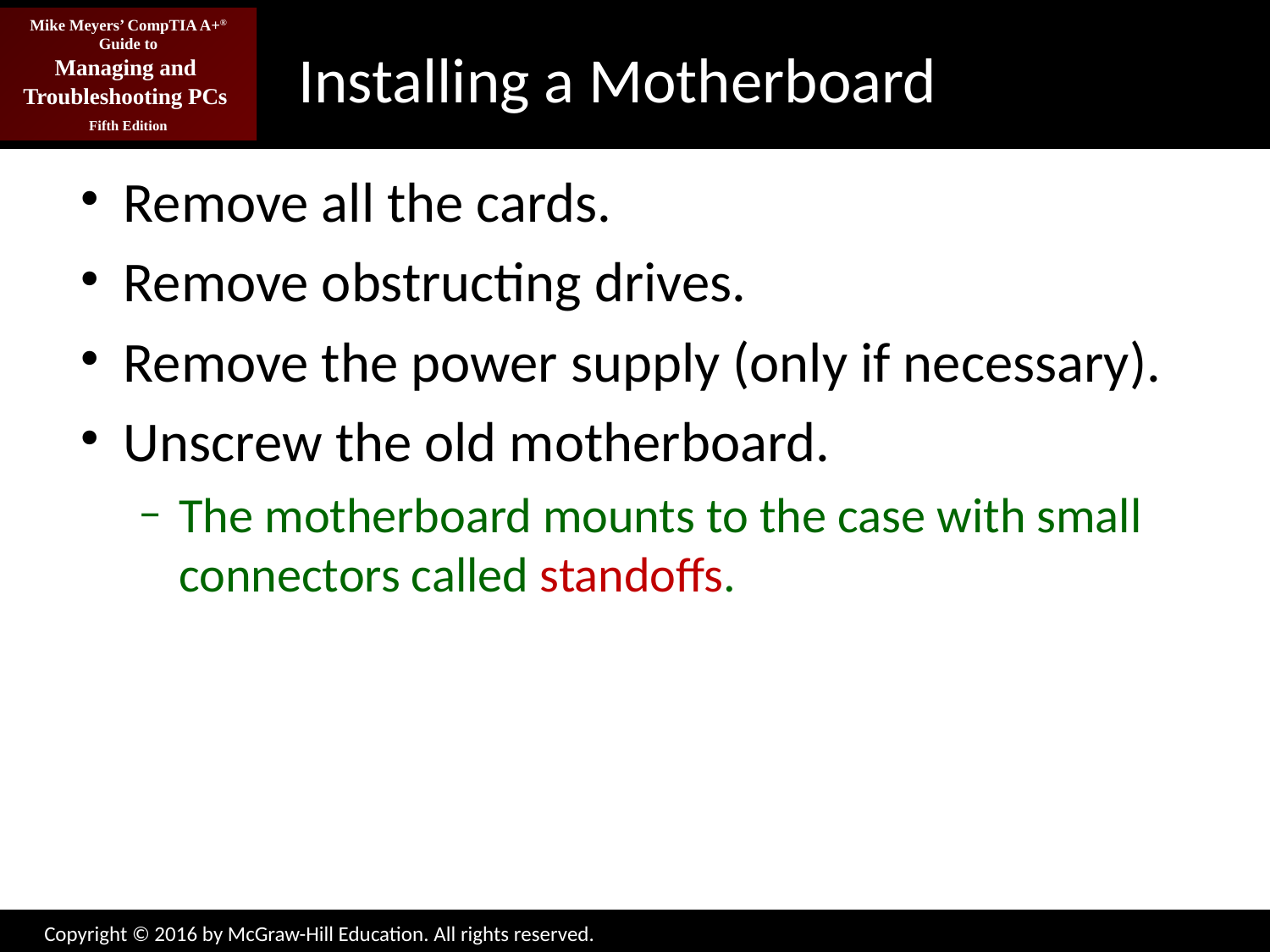

# Installing a Motherboard
Remove all the cards.
Remove obstructing drives.
Remove the power supply (only if necessary).
Unscrew the old motherboard.
The motherboard mounts to the case with small connectors called standoffs.